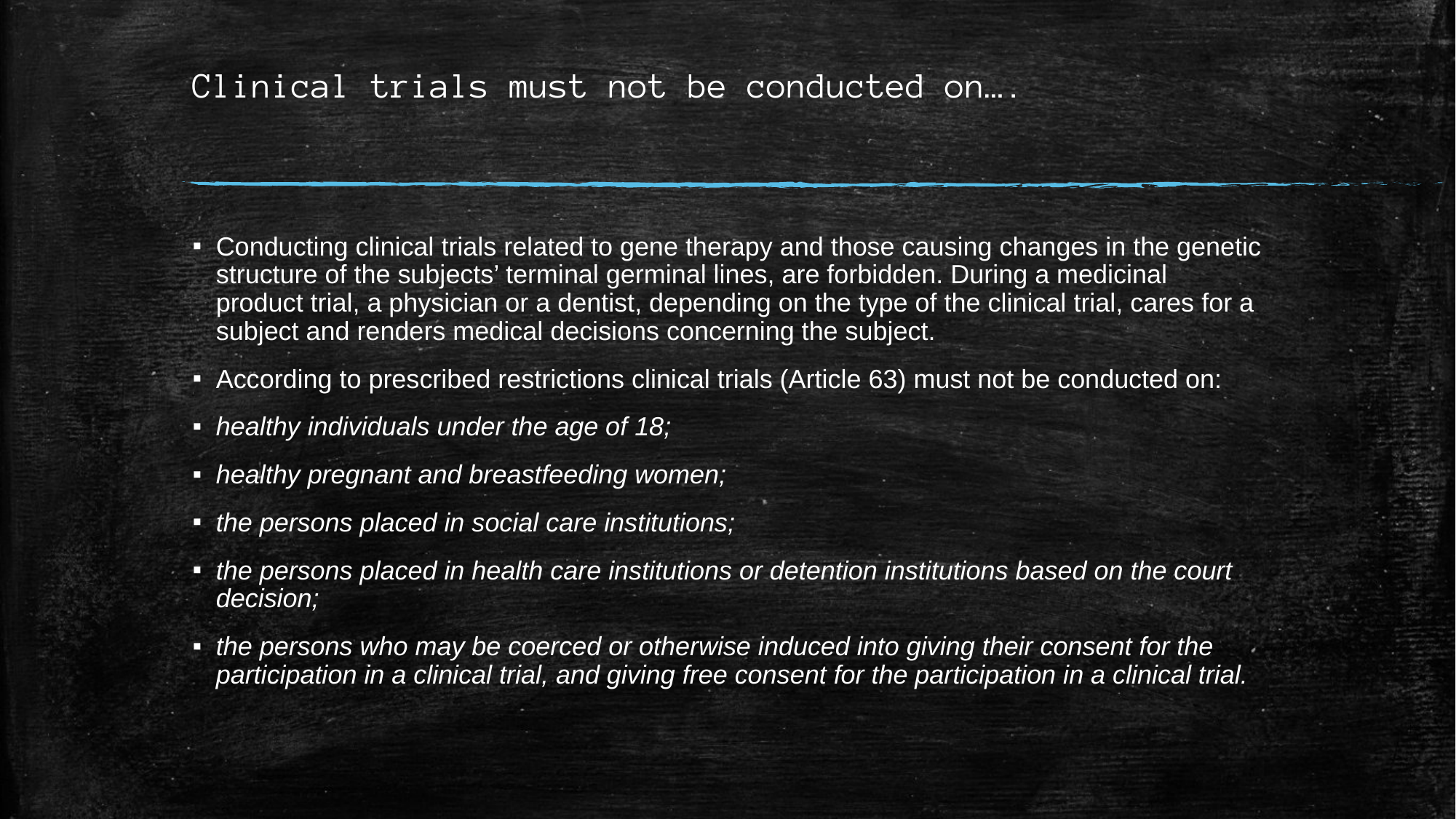

# Clinical trials must not be conducted on….
Conducting clinical trials related to gene therapy and those causing changes in the genetic structure of the subjects’ terminal germinal lines, are forbidden. During a medicinal product trial, a physician or a dentist, depending on the type of the clinical trial, cares for a subject and renders medical decisions concerning the subject.
According to prescribed restrictions clinical trials (Article 63) must not be conducted on:
healthy individuals under the age of 18;
healthy pregnant and breastfeeding women;
the persons placed in social care institutions;
the persons placed in health care institutions or detention institutions based on the court decision;
the persons who may be coerced or otherwise induced into giving their consent for the participation in a clinical trial, and giving free consent for the participation in a clinical trial.